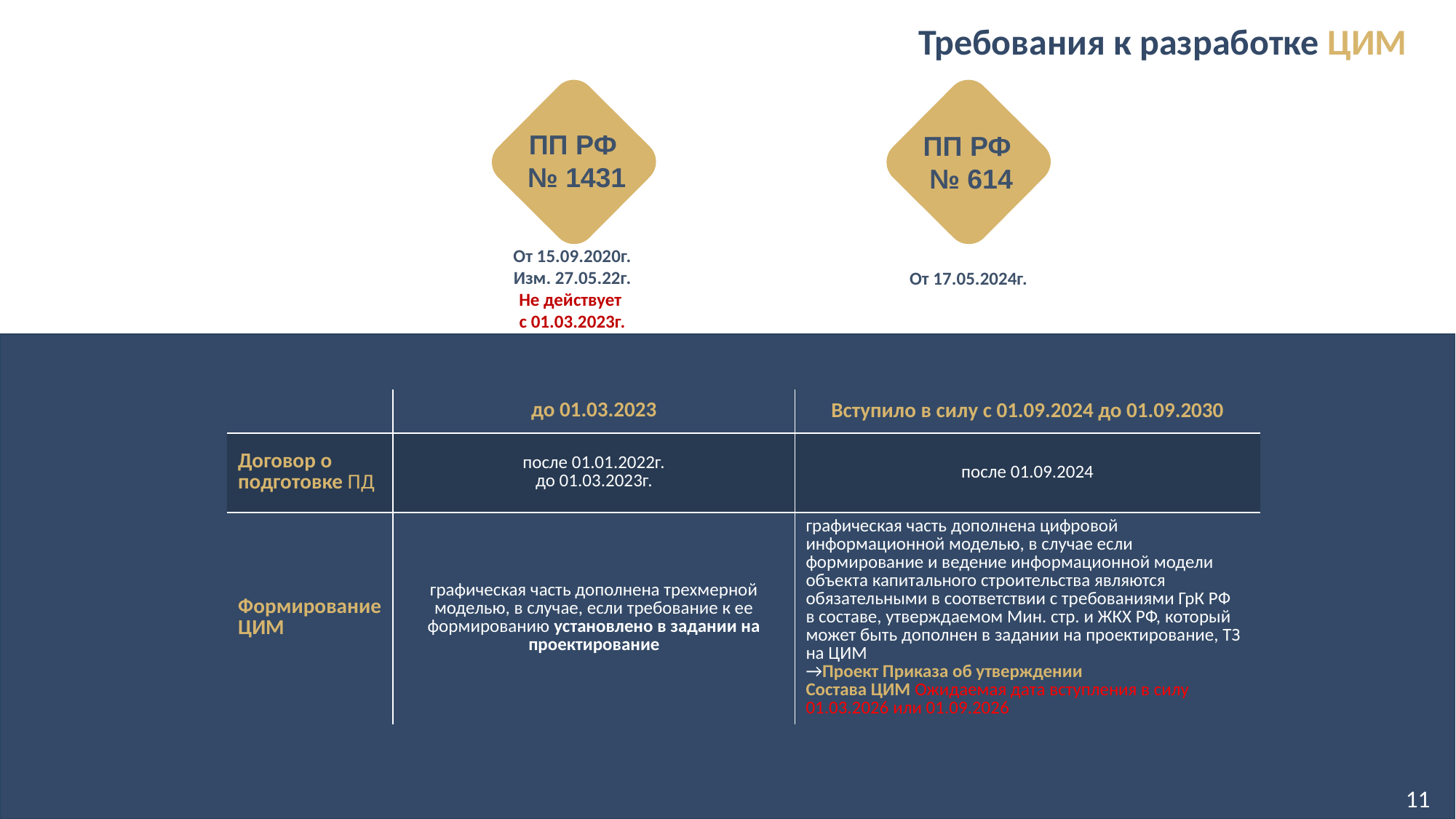

# Требования к разработке ЦИМ

ПП РФ
№ 1431
ПП РФ
№ 614
От 15.09.2020г.
Изм. 27.05.22г.
Не действует
с 01.03.2023г.
От 17.05.2024г.

|  | до 01.03.2023 | Вступило в силу с 01.09.2024 до 01.09.2030 |
| --- | --- | --- |
| Договор о подготовке ПД | после 01.01.2022г. до 01.03.2023г. | после 01.09.2024 |
| Формирование ЦИМ | графическая часть дополнена трехмерной моделью, в случае, если требование к ее формированию установлено в задании на проектирование | графическая часть дополнена цифровой информационной моделью, в случае если формирование и ведение информационной модели объекта капитального строительства являются обязательными в соответствии с требованиями ГрК РФ в составе, утверждаемом Мин. стр. и ЖКХ РФ, который может быть дополнен в задании на проектирование, ТЗ на ЦИМ →Проект Приказа об утверждении Состава ЦИМ Ожидаемая дата вступления в силу 01.03.2026 или 01.09.2026 |
11